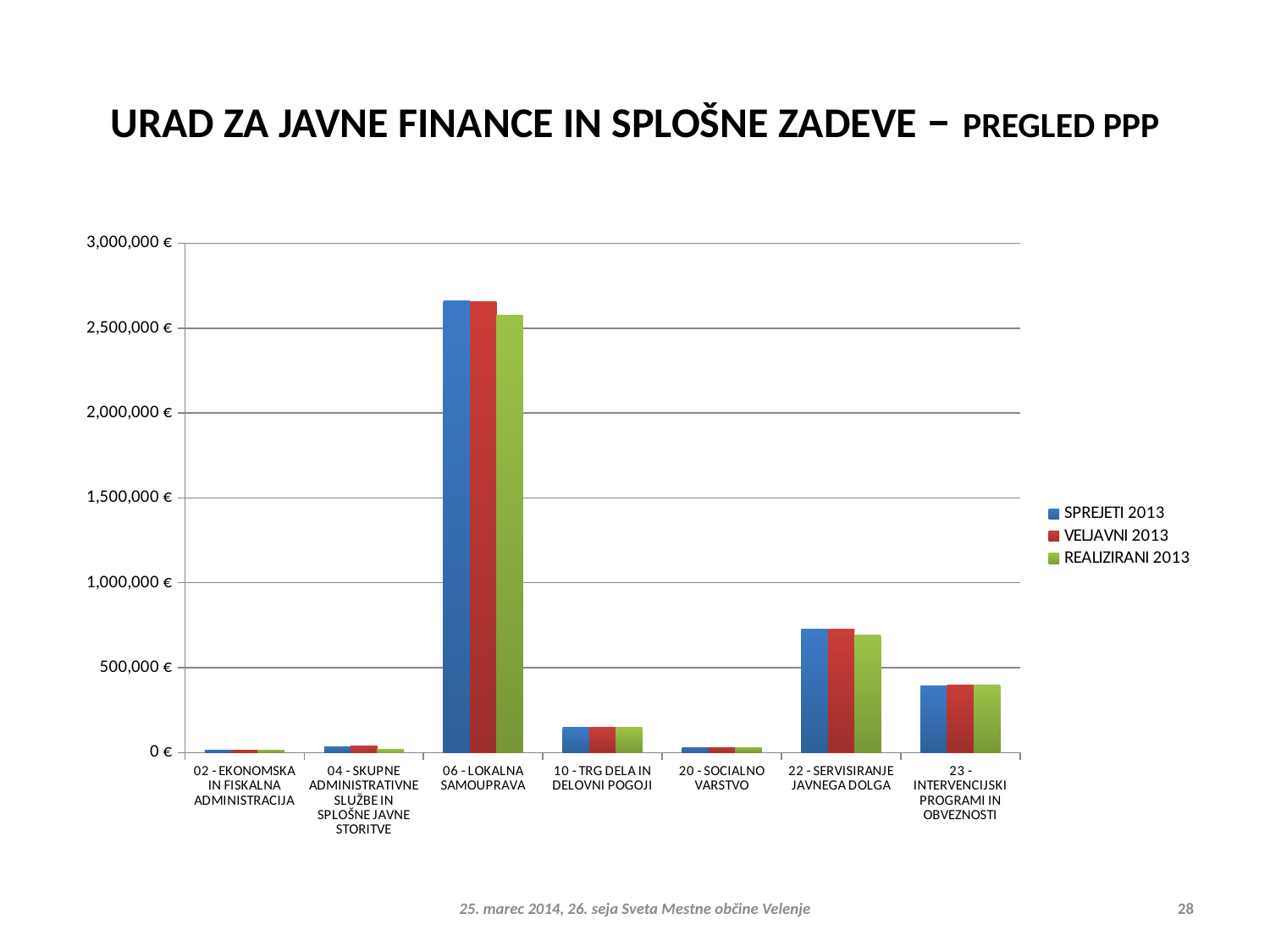

# URAD ZA JAVNE FINANCE IN SPLOŠNE ZADEVE – PREGLED PPP

### Chart

| Category | SPREJETI 2013 | VELJAVNI 2013 | REALIZIRANI 2013 |
|---|---|---|---|
| 02 - EKONOMSKA IN FISKALNA ADMINISTRACIJA | 12169.0 | 12467.0 | 11784.0 |
| 04 - SKUPNE ADMINISTRATIVNE SLUŽBE IN SPLOŠNE JAVNE STORITVE | 34680.0 | 39680.0 | 17693.0 |
| 06 - LOKALNA SAMOUPRAVA | 2662548.0 | 2656347.0 | 2577126.0 |
| 10 - TRG DELA IN DELOVNI POGOJI | 148306.0 | 148306.0 | 148181.0 |
| 20 - SOCIALNO VARSTVO | 26400.0 | 27286.0 | 27286.0 |
| 22 - SERVISIRANJE JAVNEGA DOLGA | 725645.0 | 725581.0 | 689600.0 |
| 23 - INTERVENCIJSKI PROGRAMI IN OBVEZNOSTI | 390700.0 | 399958.0 | 395844.0 |
25. marec 2014, 26. seja Sveta Mestne občine Velenje
28